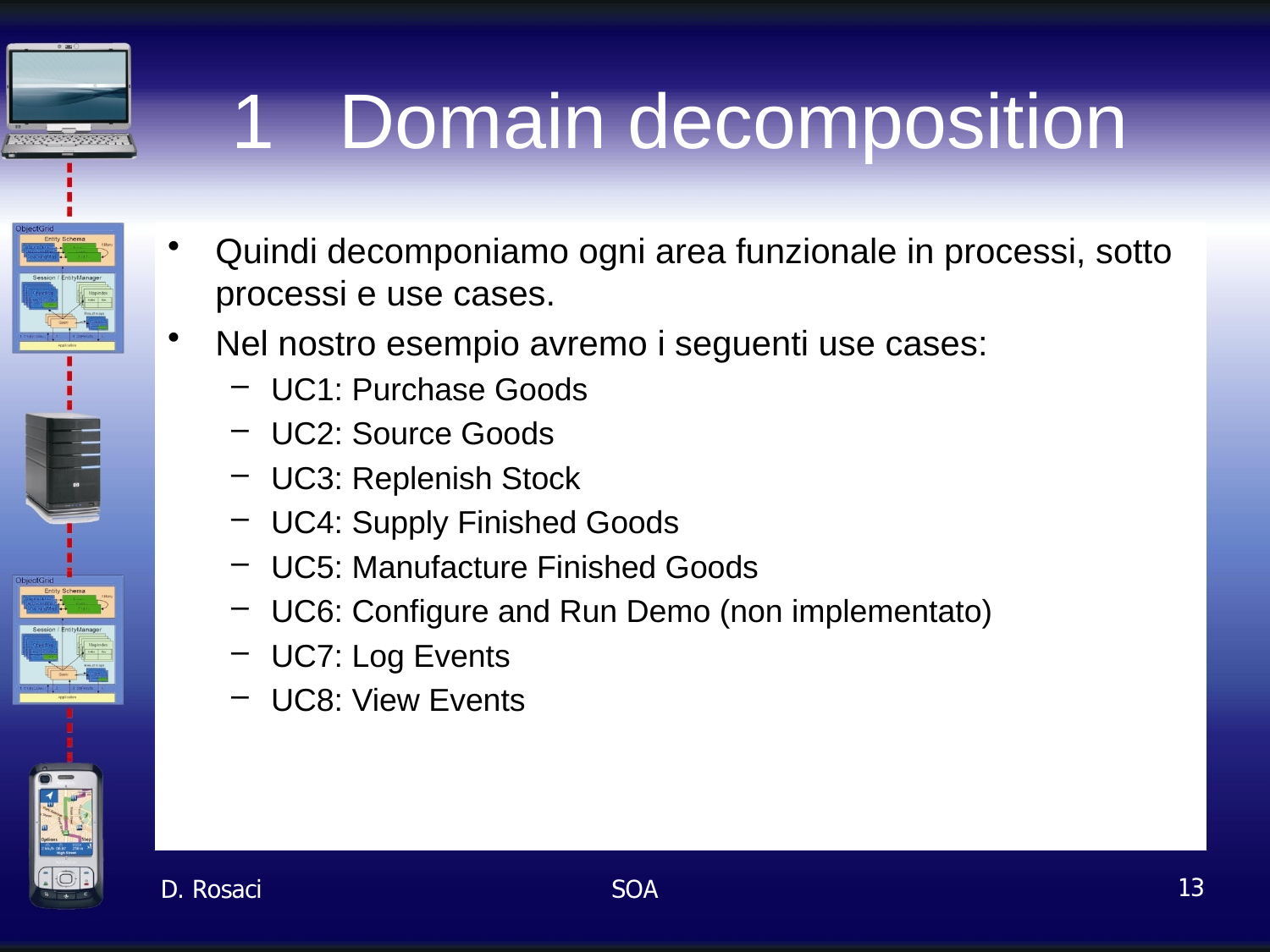

# 1   Domain decomposition
Quindi decomponiamo ogni area funzionale in processi, sotto processi e use cases.
Nel nostro esempio avremo i seguenti use cases:
UC1: Purchase Goods
UC2: Source Goods
UC3: Replenish Stock
UC4: Supply Finished Goods
UC5: Manufacture Finished Goods
UC6: Configure and Run Demo (non implementato)
UC7: Log Events
UC8: View Events
D. Rosaci
SOA